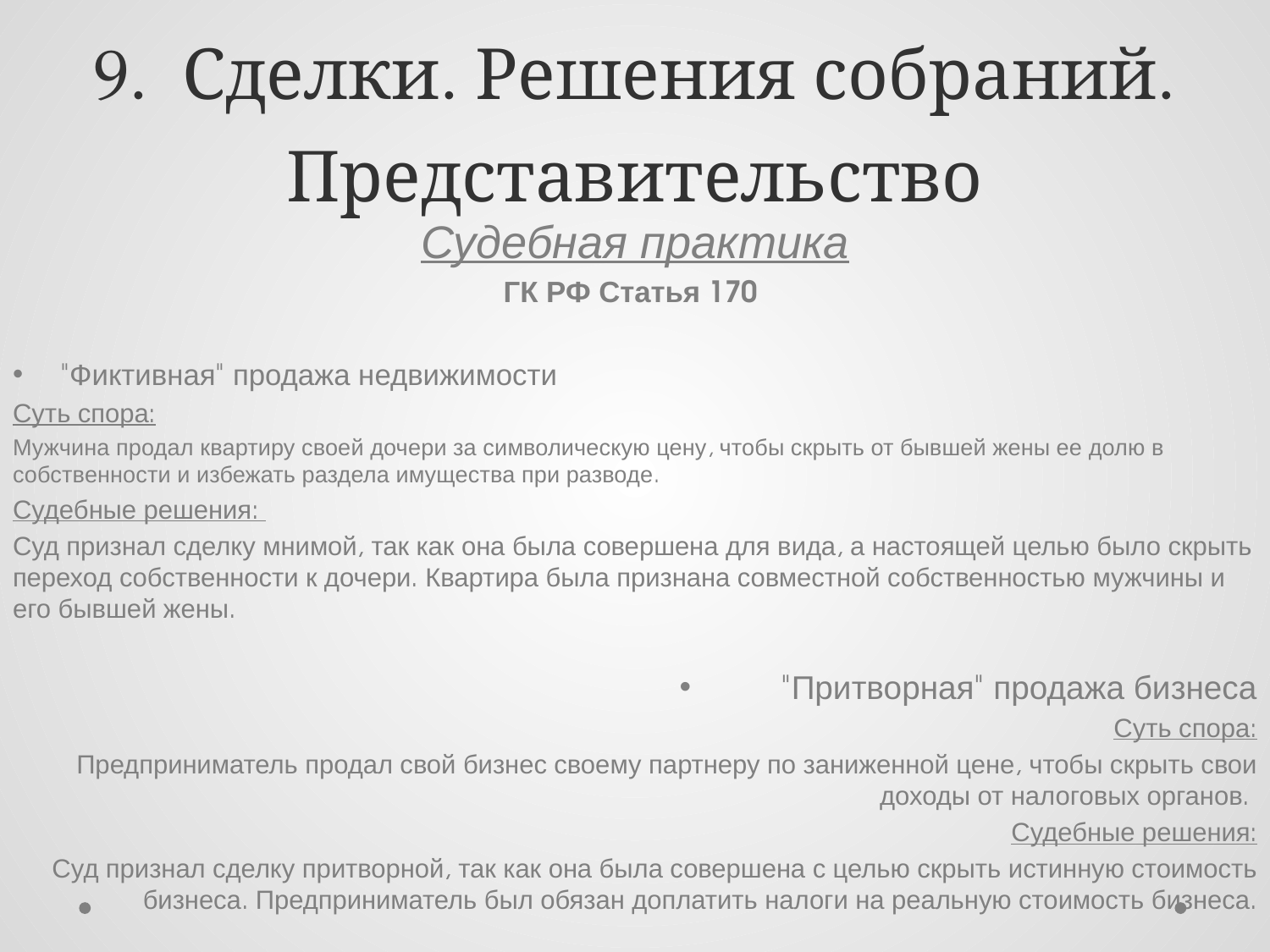

# 9.  Сделки. Решения собраний. Представительство
Судебная практика
ГК РФ Статья 170

"Фиктивная" продажа недвижимости
Суть спора:
Мужчина продал квартиру своей дочери за символическую цену, чтобы скрыть от бывшей жены ее долю в собственности и избежать раздела имущества при разводе.
Судебные решения:
Суд признал сделку мнимой, так как она была совершена для вида, а настоящей целью было скрыть переход собственности к дочери. Квартира была признана совместной собственностью мужчины и его бывшей жены.

"Притворная" продажа бизнеса
Суть спора:
Предприниматель продал свой бизнес своему партнеру по заниженной цене, чтобы скрыть свои доходы от налоговых органов.
Судебные решения:
Суд признал сделку притворной, так как она была совершена с целью скрыть истинную стоимость бизнеса. Предприниматель был обязан доплатить налоги на реальную стоимость бизнеса.